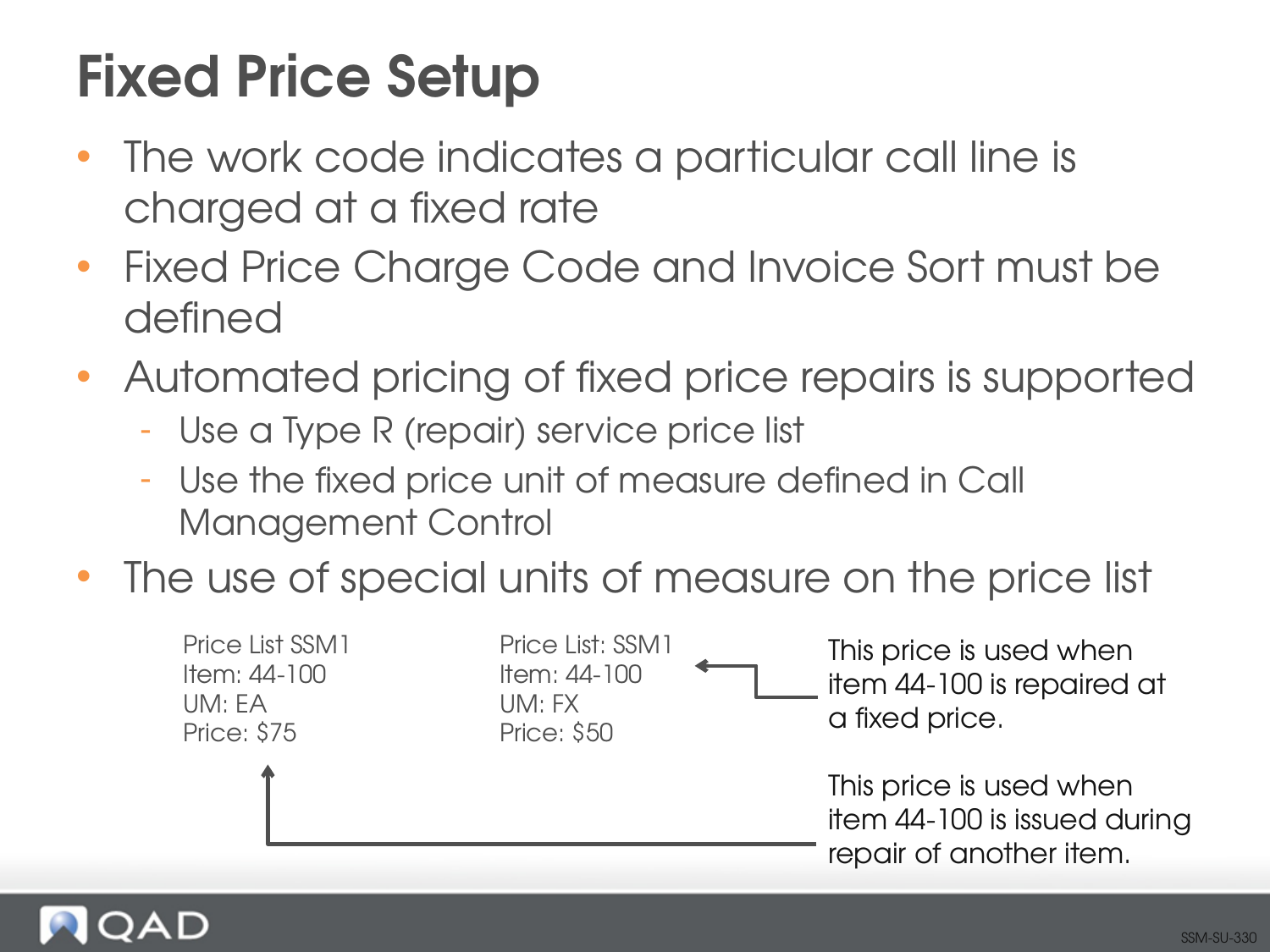

# Fixed Price Setup
The work code indicates a particular call line is charged at a fixed rate
Fixed Price Charge Code and Invoice Sort must be defined
Automated pricing of fixed price repairs is supported
Use a Type R (repair) service price list
Use the fixed price unit of measure defined in Call Management Control
The use of special units of measure on the price list
Price List SSM1
Item: 44-100
UM: EA
Price: $75
Price List: SSM1
Item: 44-100
UM: FX
Price: $50
This price is used when
item 44-100 is repaired at
a fixed price.

This price is used when
item 44-100 is issued during
repair of another item.

SSM-SU-330